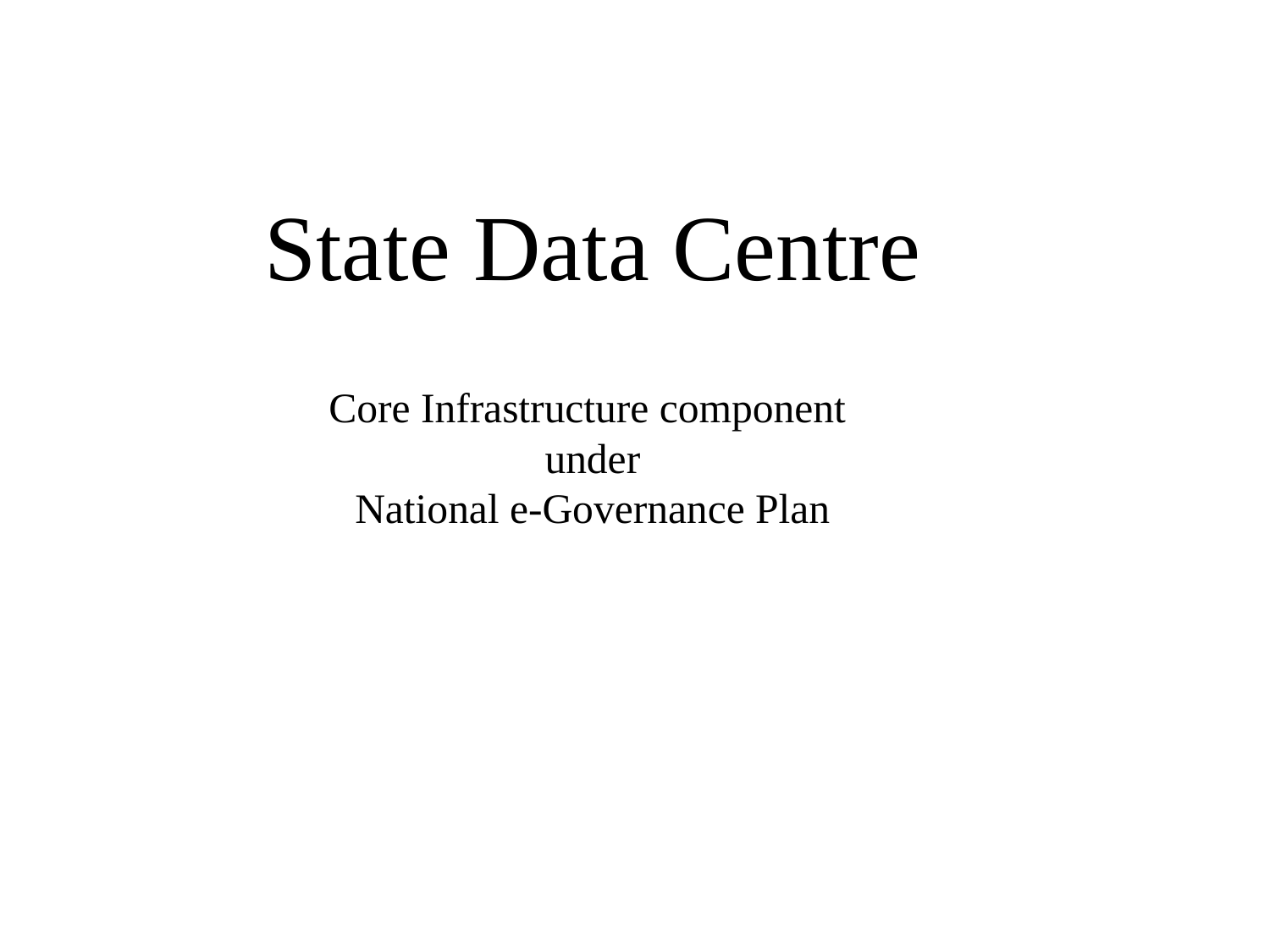

# State Data Centre Core Infrastructure component under National e-Governance Plan